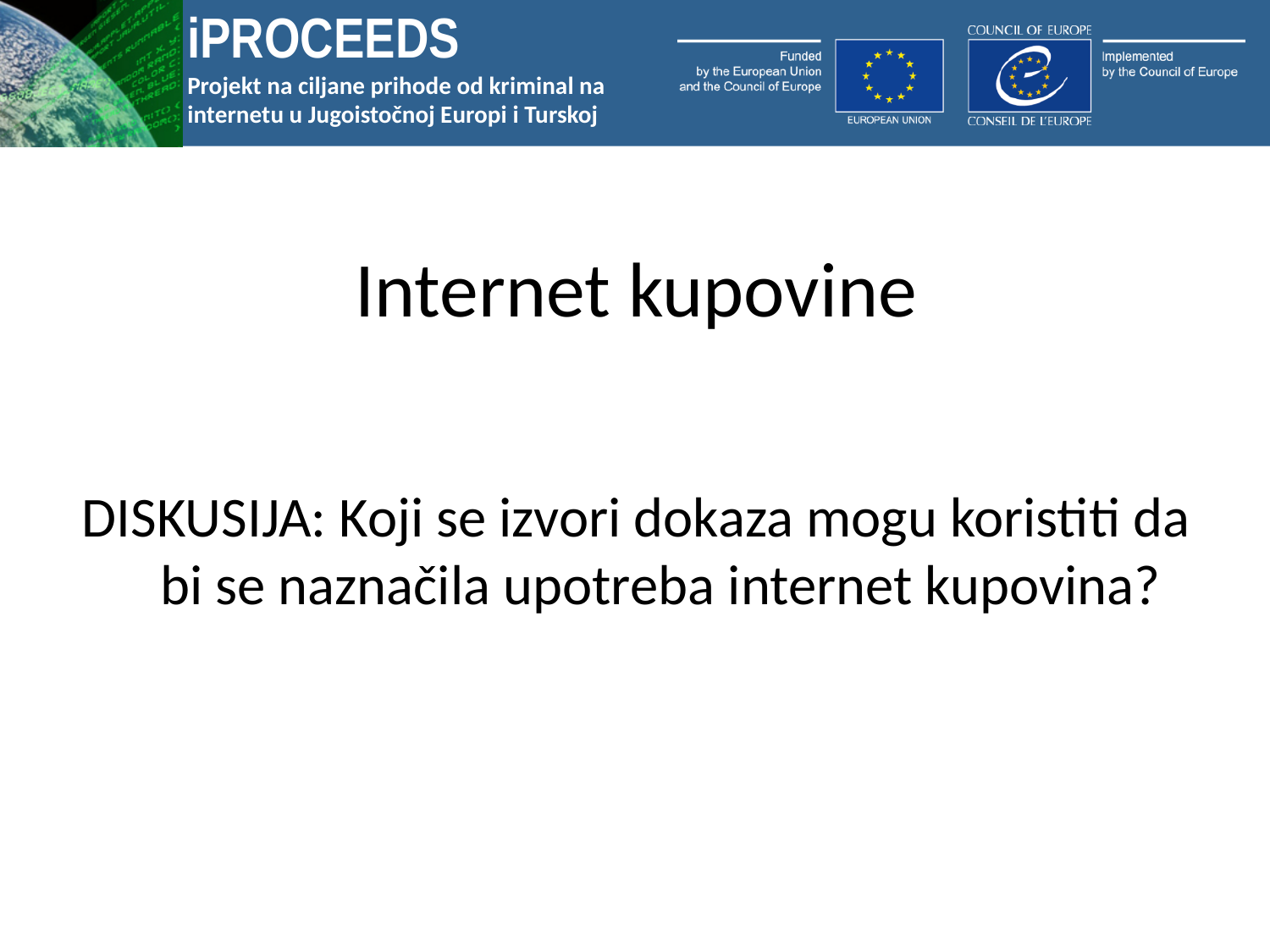

# Internet kupovine

DISKUSIJA: Koji se izvori dokaza mogu koristiti da bi se naznačila upotreba internet kupovina?